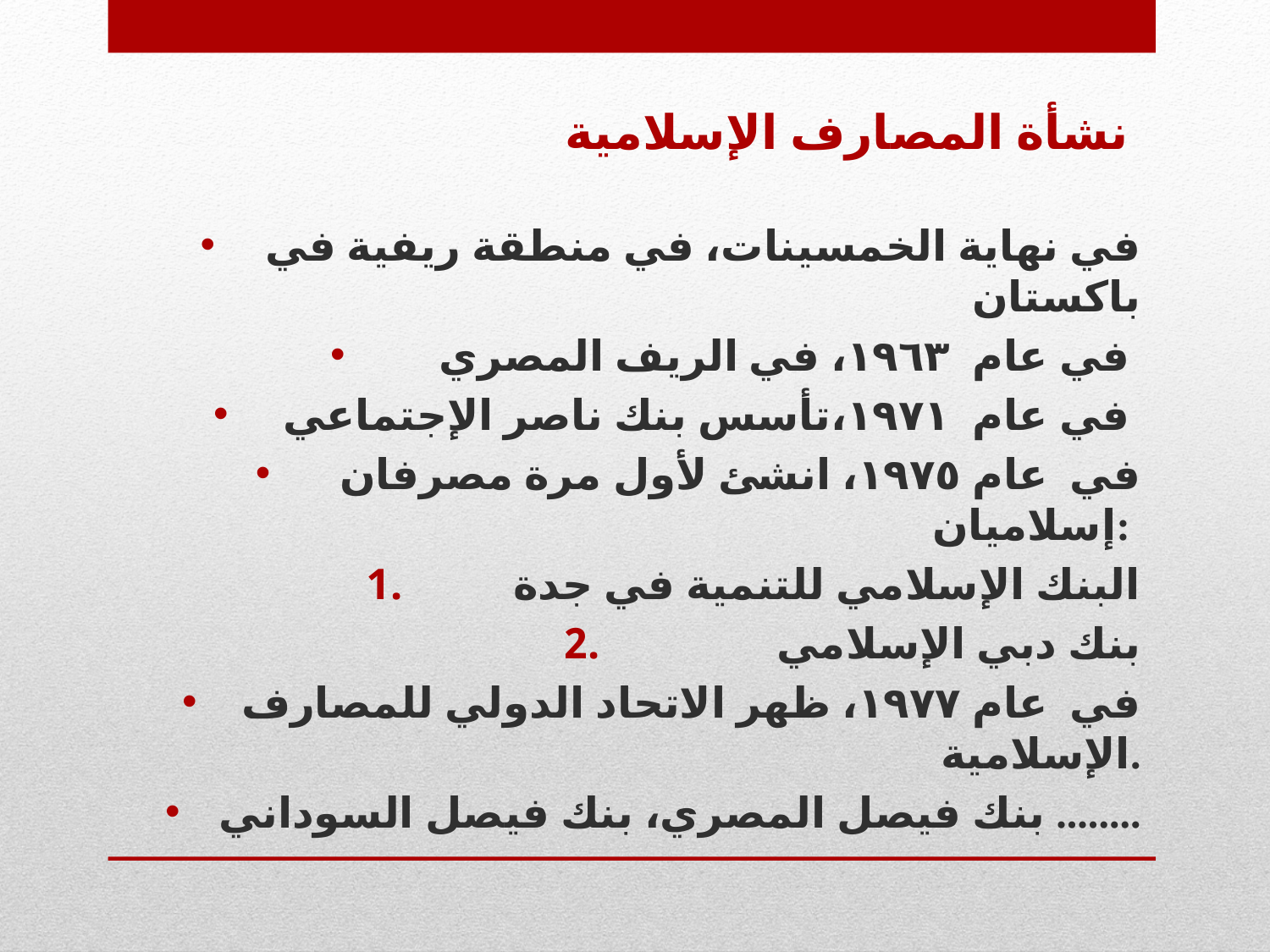

نشأة المصارف الإسلامية

في نهاية الخمسينات، في منطقة ريفية في باكستان
في عام  ١٩٦٣، في الريف المصري
في عام  ١٩٧١،تأسس بنك ناصر الإجتماعي
في  عام ١٩٧٥، انشئ لأول مرة مصرفان إسلاميان:
البنك الإسلامي للتنمية في جدة
بنك دبي الإسلامي
في  عام ١٩٧٧، ظهر الاتحاد الدولي للمصارف الإسلامية.
بنك فيصل المصري، بنك فيصل السوداني ........